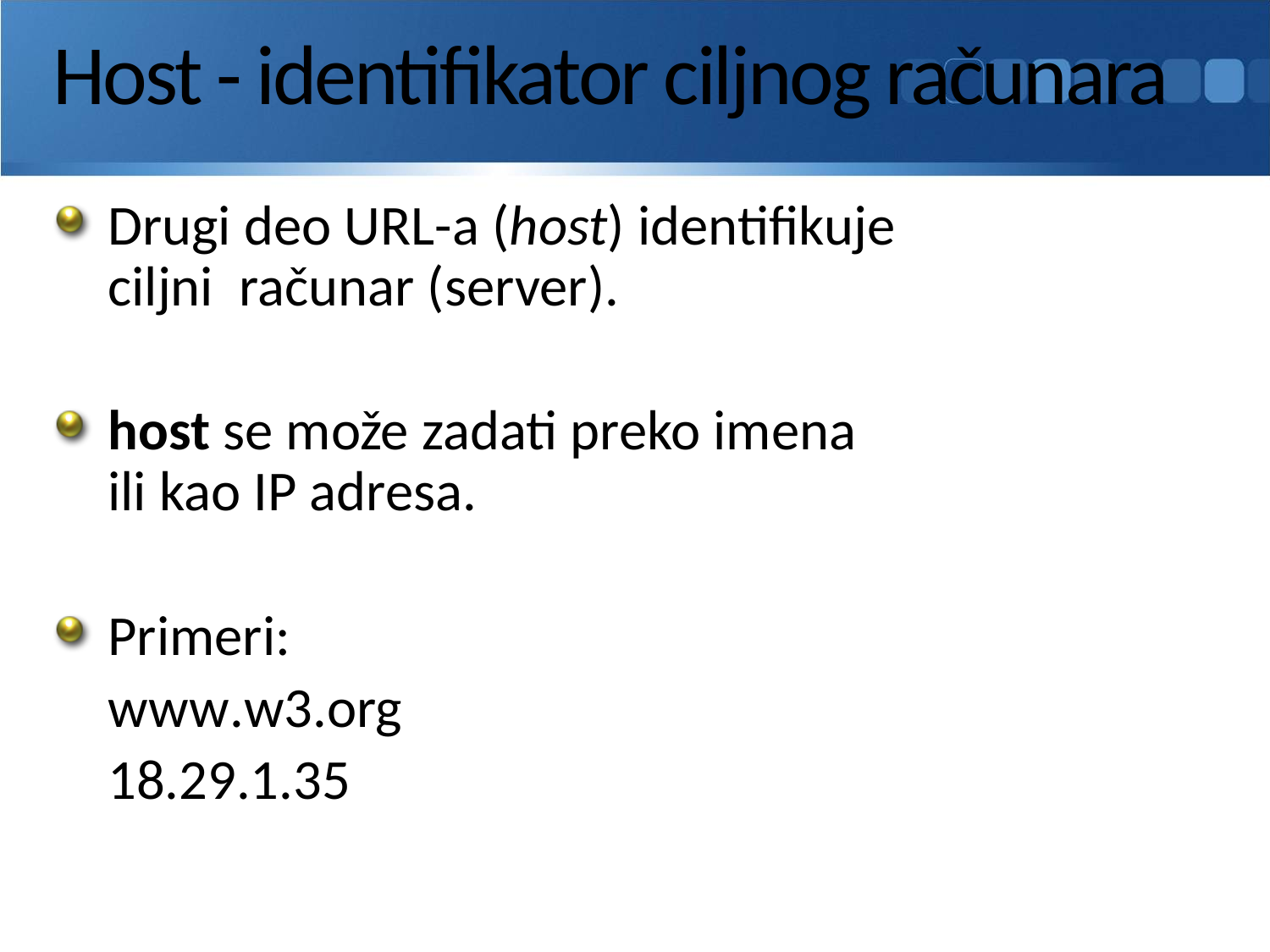

# Host - identifikator ciljnog računara
Drugi deo URL-a (host) identifikuje
ciljni  računar (server).

host se može zadati preko imena
ili kao IP adresa.

Primeri:
	www.w3.org
	18.29.1.35